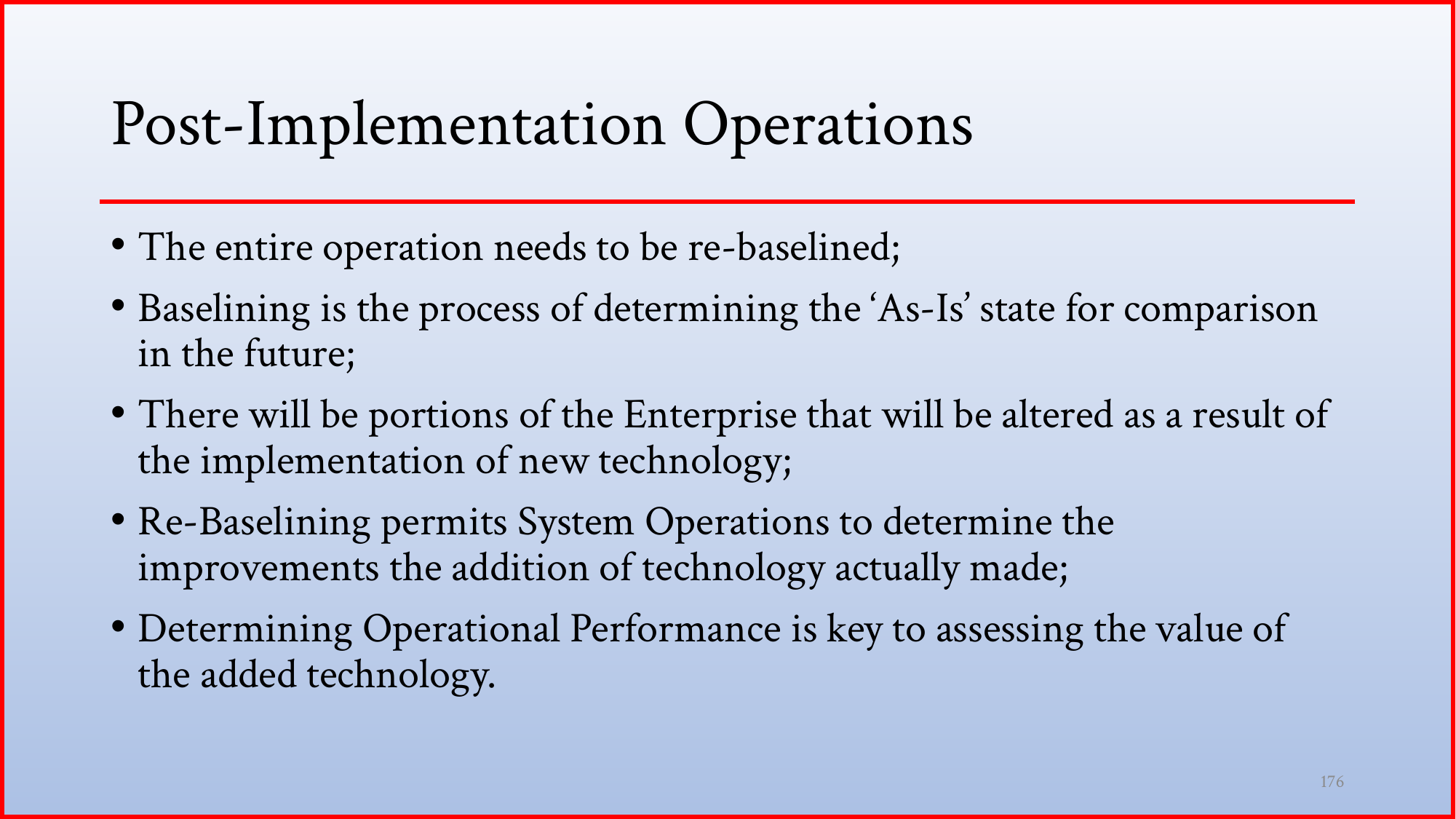

# Post-Implementation Operations
The entire operation needs to be re-baselined;
Baselining is the process of determining the ‘As-Is’ state for comparison in the future;
There will be portions of the Enterprise that will be altered as a result of the implementation of new technology;
Re-Baselining permits System Operations to determine the improvements the addition of technology actually made;
Determining Operational Performance is key to assessing the value of the added technology.
176